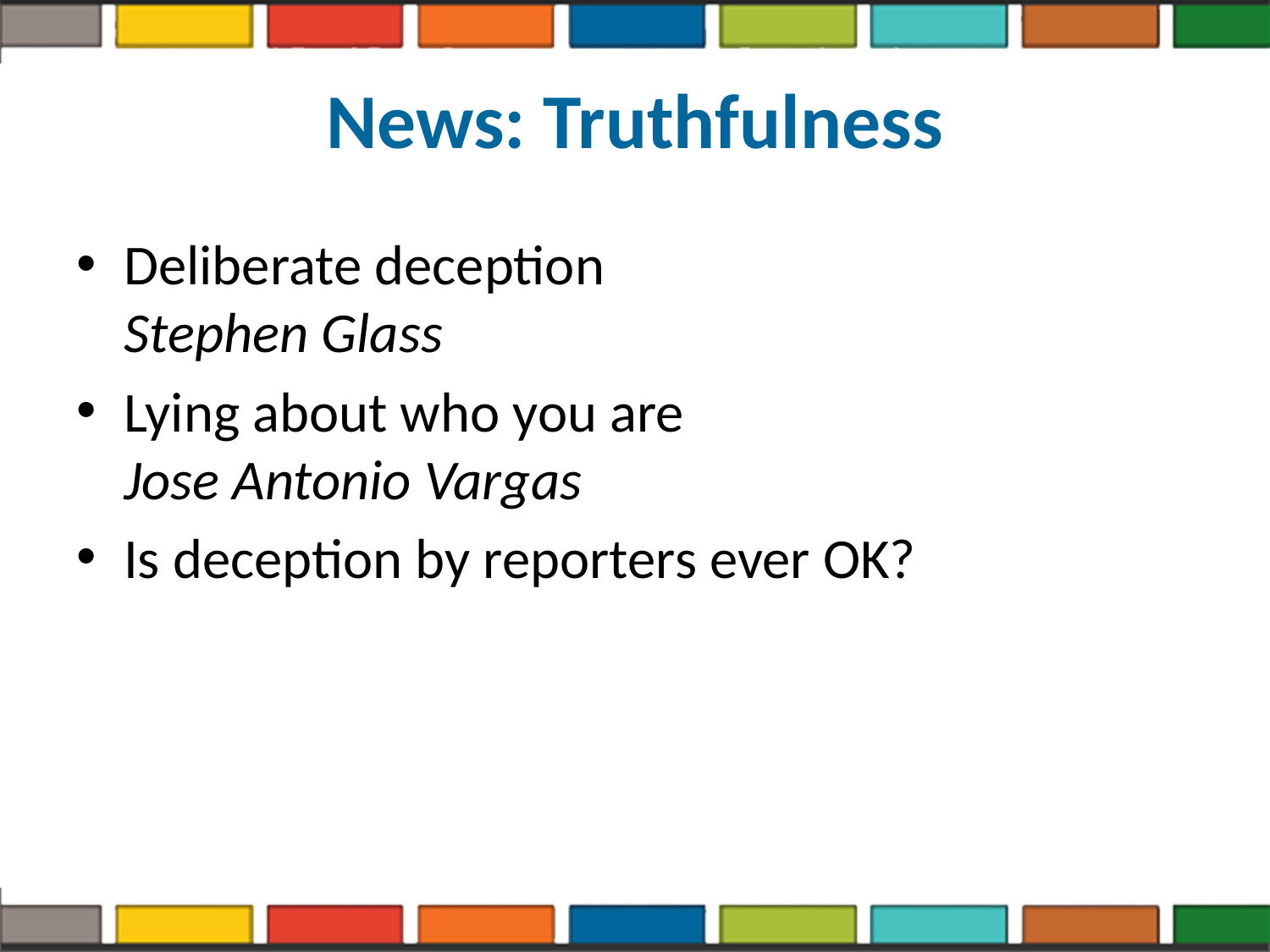

# News: Truthfulness
Deliberate deception
Stephen Glass
Lying about who you are
Jose Antonio Vargas
Is deception by reporters ever OK?